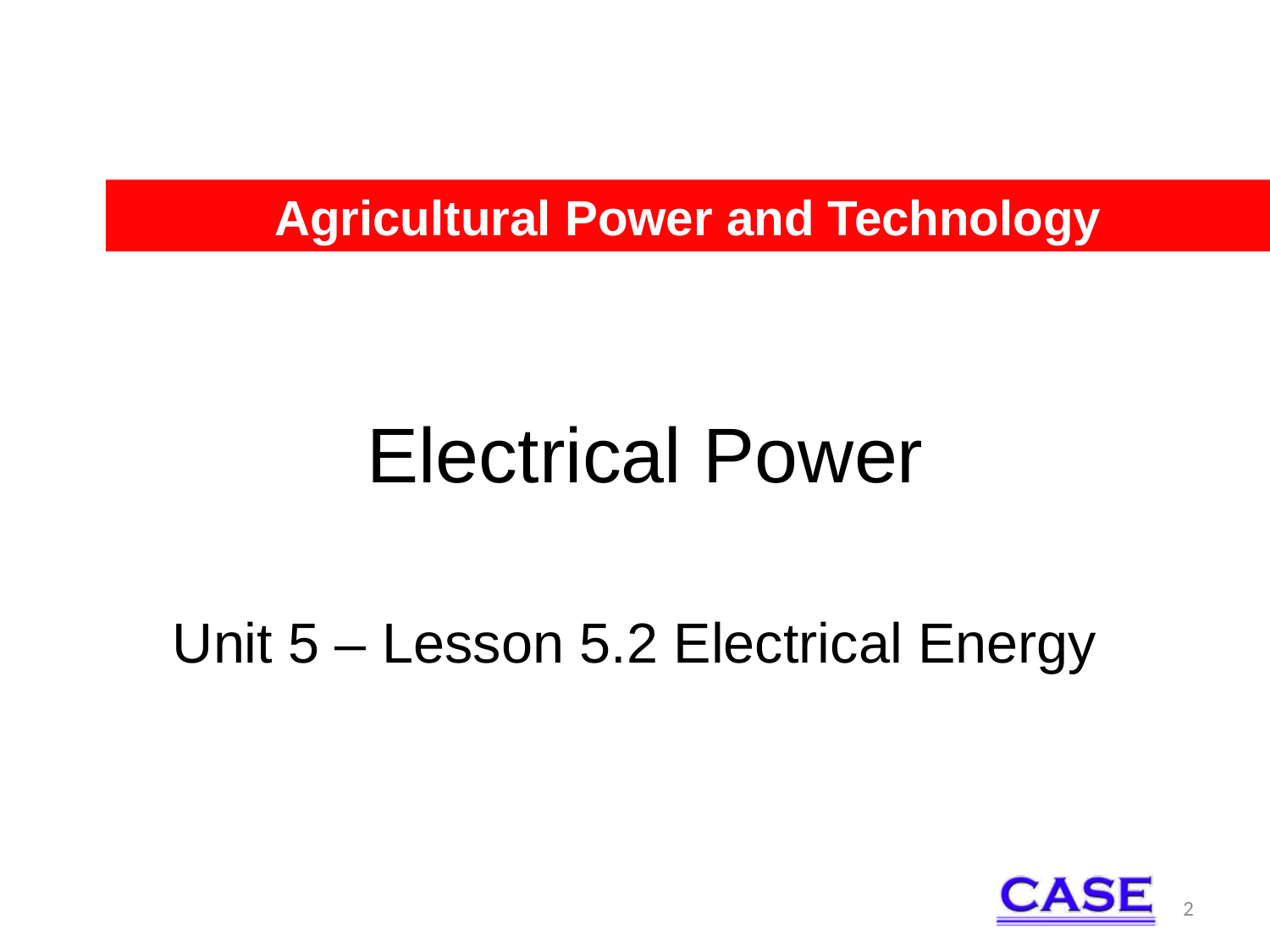

Agricultural Power and Technology
# Electrical Power
Unit 5 – Lesson 5.2 Electrical Energy
2